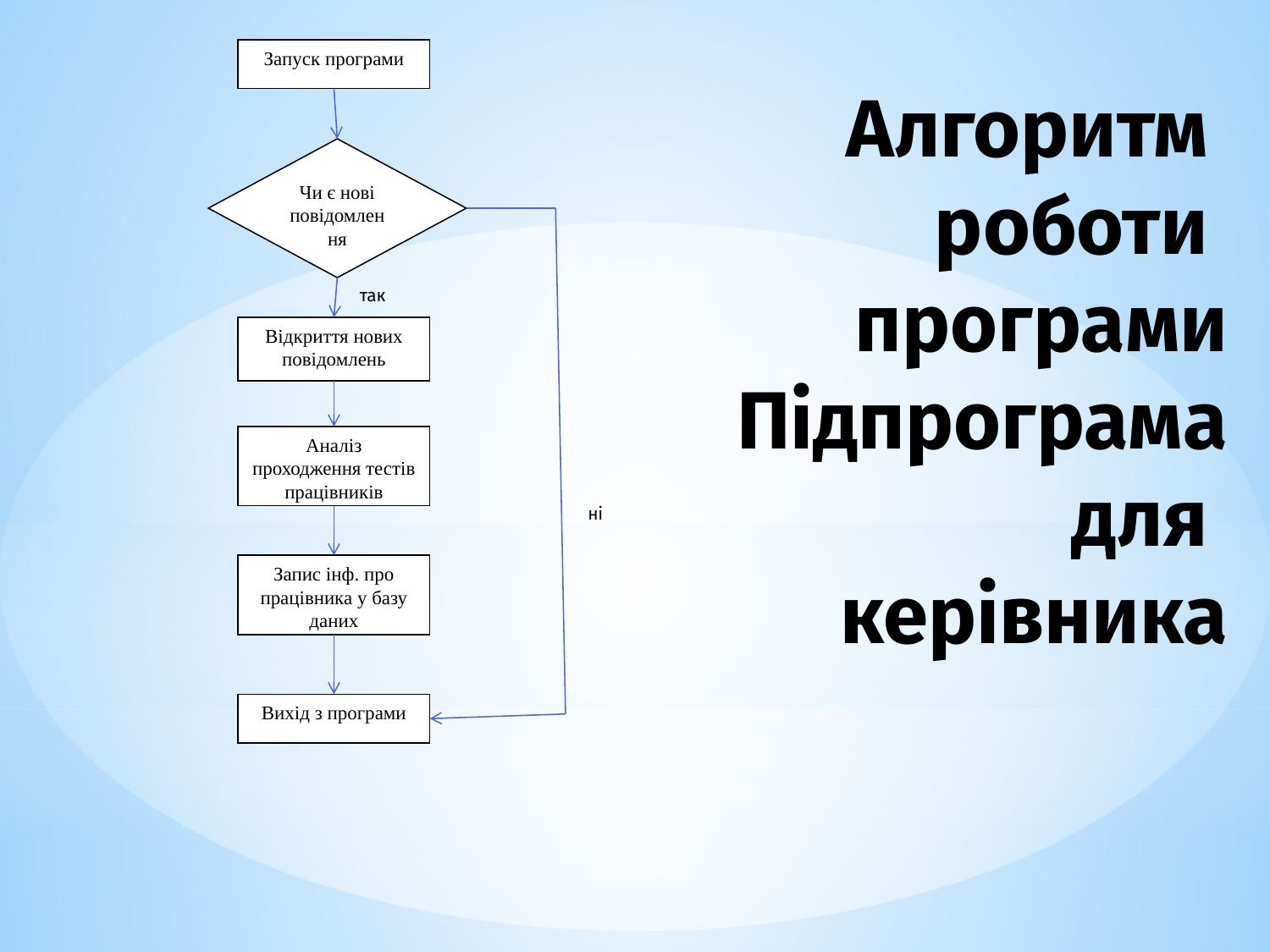

Запуск програми
# Алгоритм роботи програми Підпрограма для керівника
Чи є нові повідомлення
так
Відкриття нових повідомлень
Аналіз проходження тестів працівників
ні
Запис інф. про працівника у базу даних
Вихід з програми